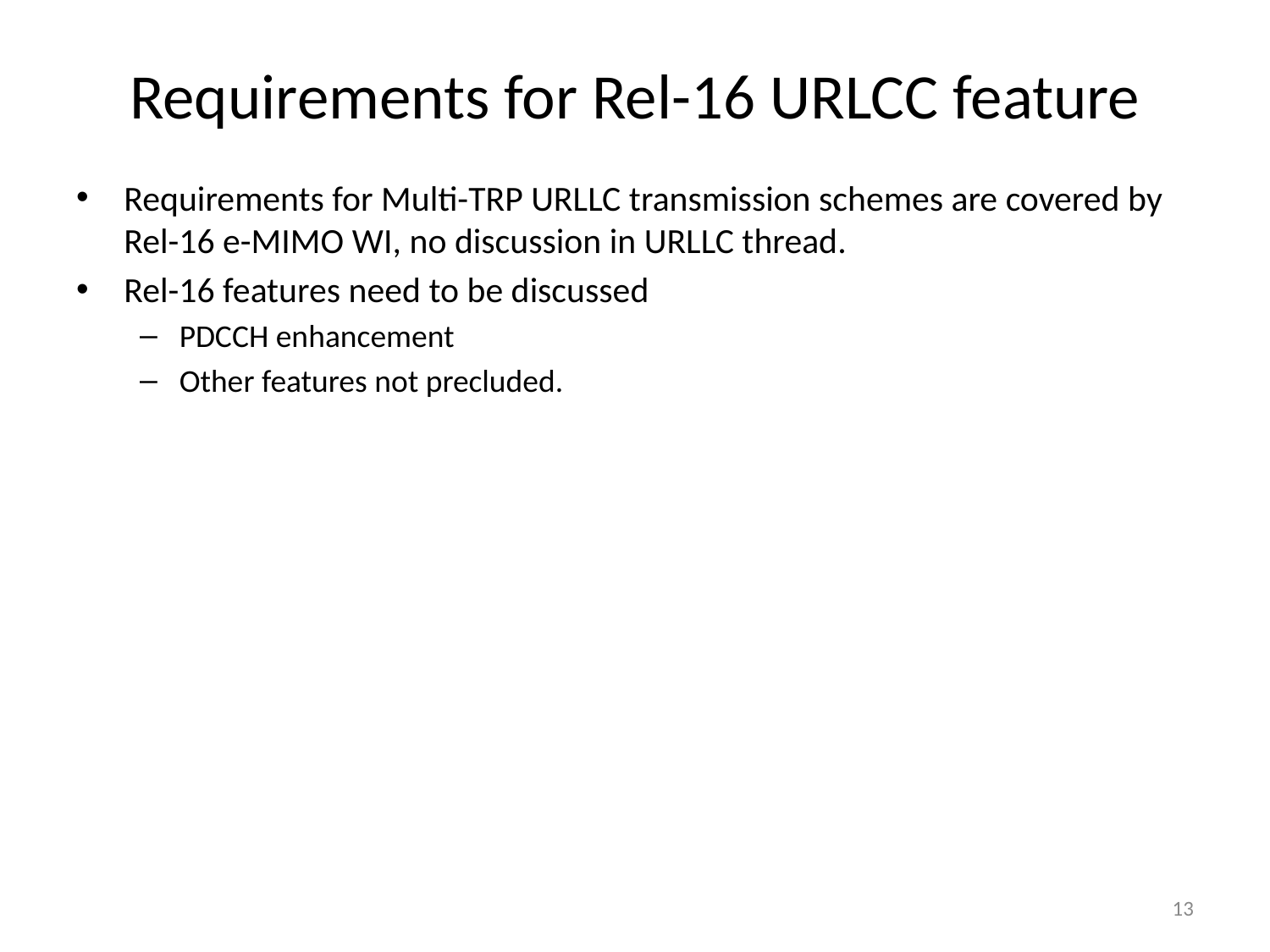

# Requirements for Rel-16 URLCC feature
Requirements for Multi-TRP URLLC transmission schemes are covered by Rel-16 e-MIMO WI, no discussion in URLLC thread.
Rel-16 features need to be discussed
PDCCH enhancement
Other features not precluded.

13